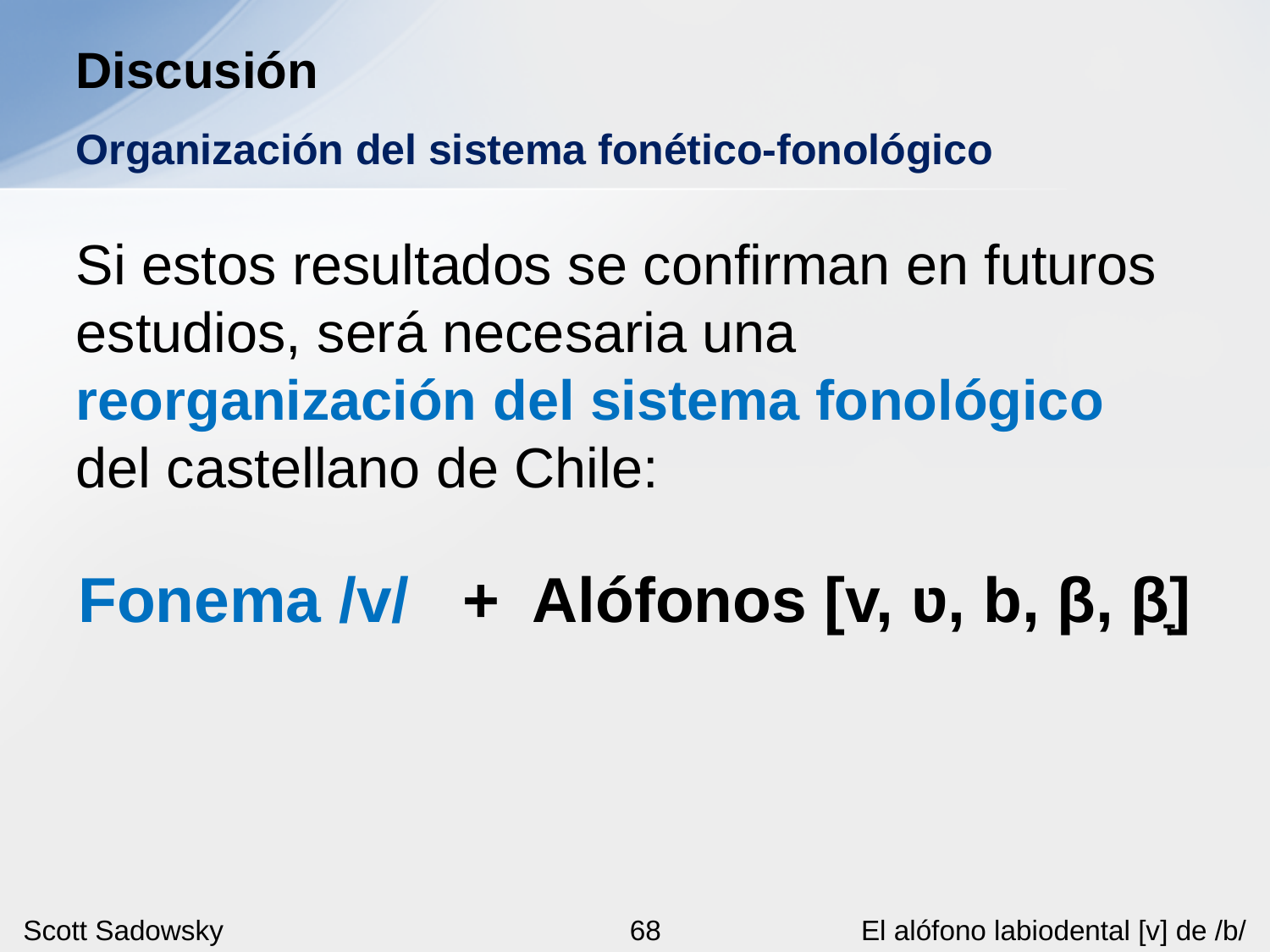

# Discusión
Organización del sistema fonético-fonológico
Si estos resultados se confirman en futuros estudios, será necesaria una reorganización del sistema fonológico del castellano de Chile:

Fonema /v/   +  Alófonos [v, ʋ, b, β, β̞]
Scott Sadowsky
68
El alófono labiodental [v] de /b/